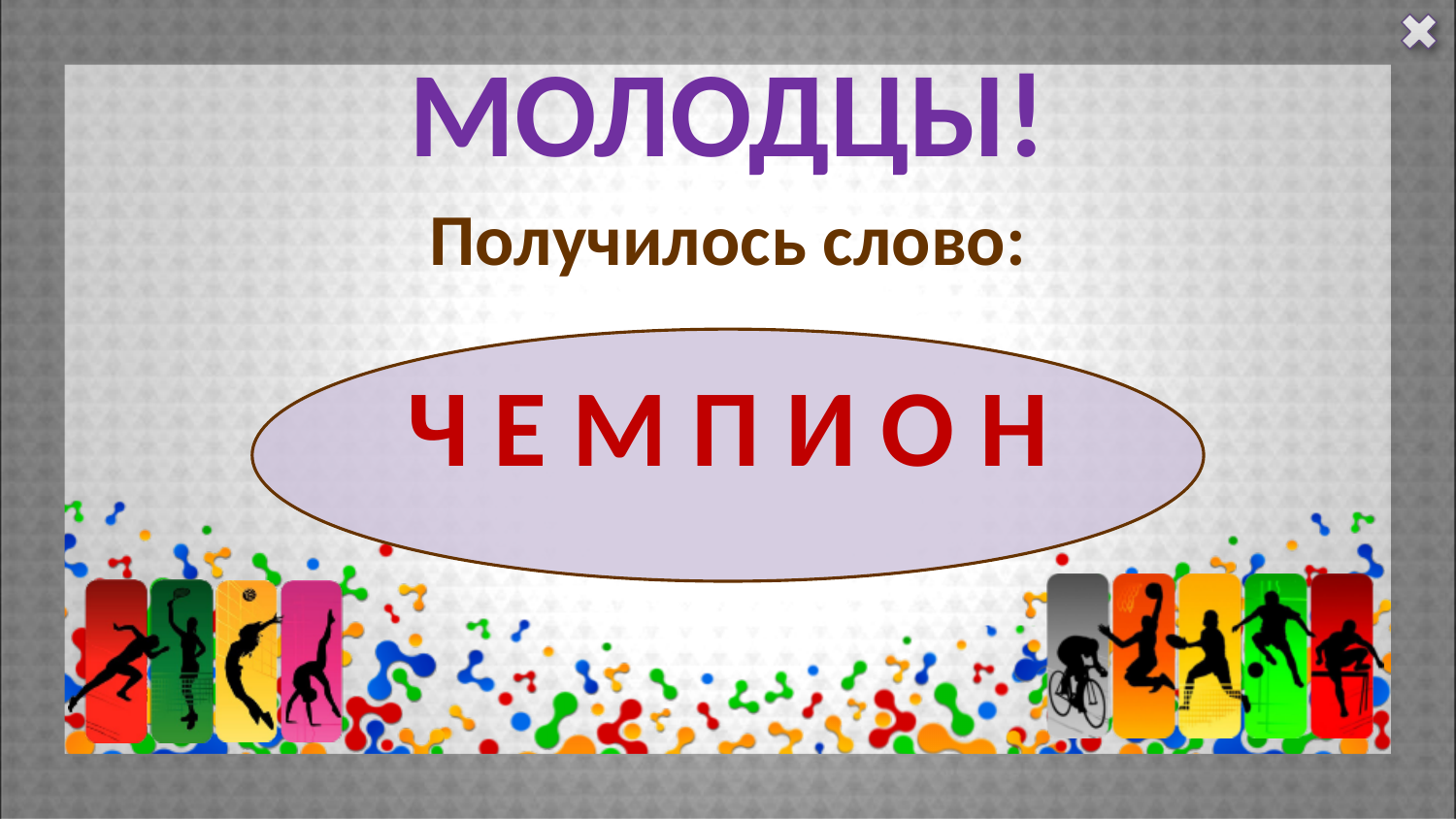

МОЛОДЦЫ!
Получилось слово:
Ч Е М П И О Н